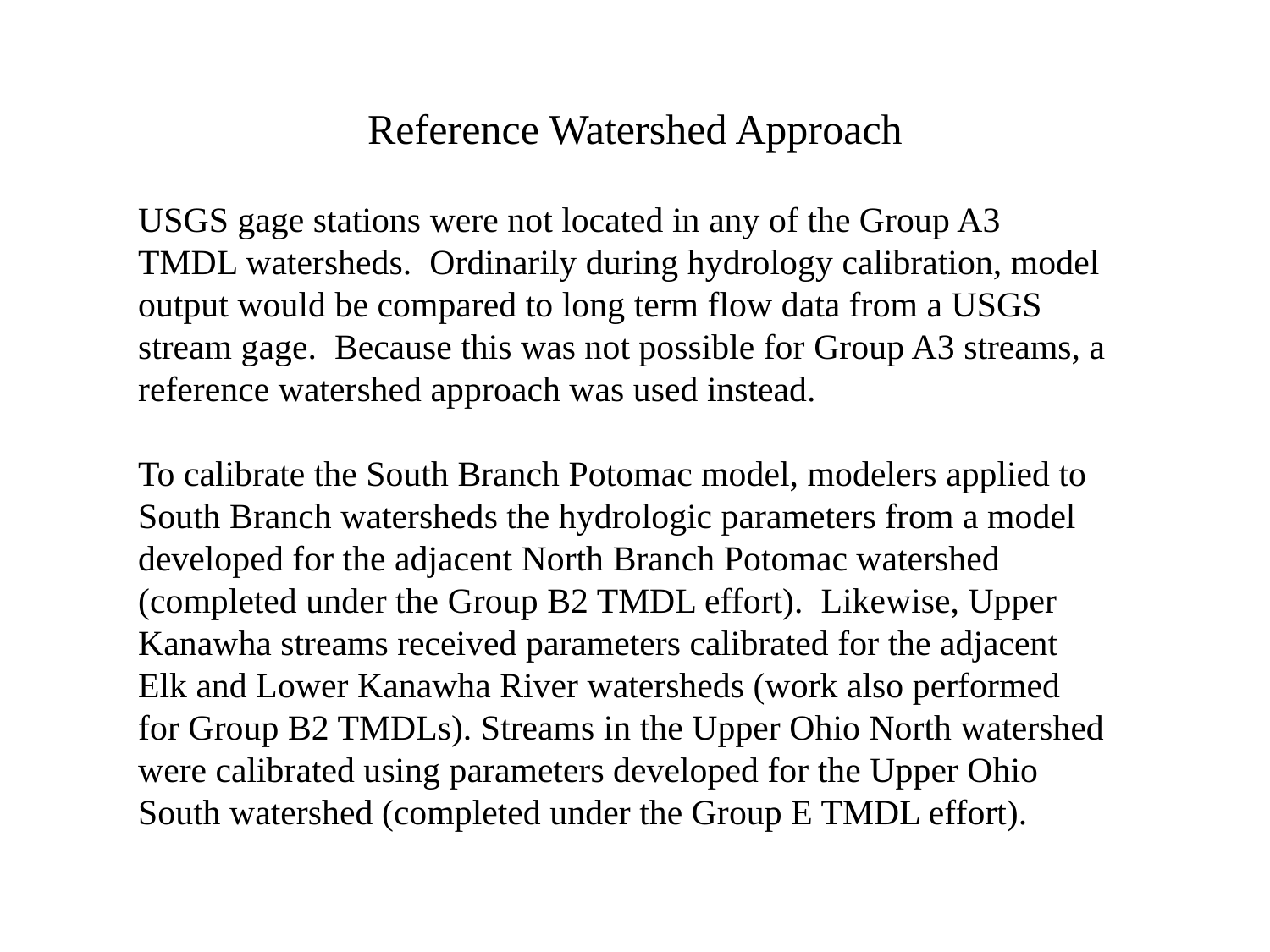

Reference Watershed Approach
USGS gage stations were not located in any of the Group A3 TMDL watersheds.  Ordinarily during hydrology calibration, model output would be compared to long term flow data from a USGS stream gage.  Because this was not possible for Group A3 streams, a reference watershed approach was used instead.

To calibrate the South Branch Potomac model, modelers applied to South Branch watersheds the hydrologic parameters from a model developed for the adjacent North Branch Potomac watershed (completed under the Group B2 TMDL effort).  Likewise, Upper Kanawha streams received parameters calibrated for the adjacent Elk and Lower Kanawha River watersheds (work also performed for Group B2 TMDLs). Streams in the Upper Ohio North watershed were calibrated using parameters developed for the Upper Ohio South watershed (completed under the Group E TMDL effort).